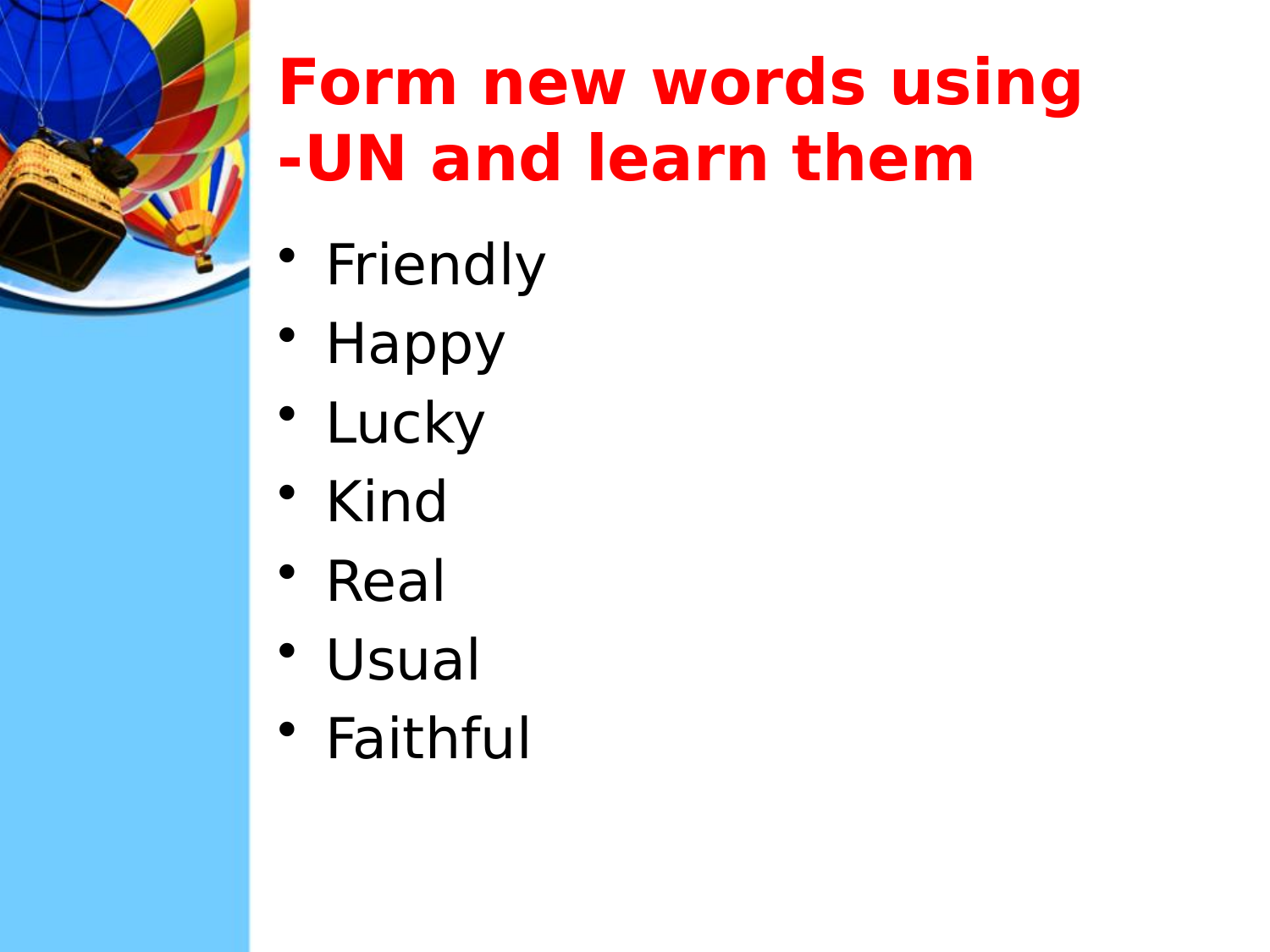

# Form new words using -UN and learn them
Friendly
Happy
Lucky
Kind
Real
Usual
Faithful